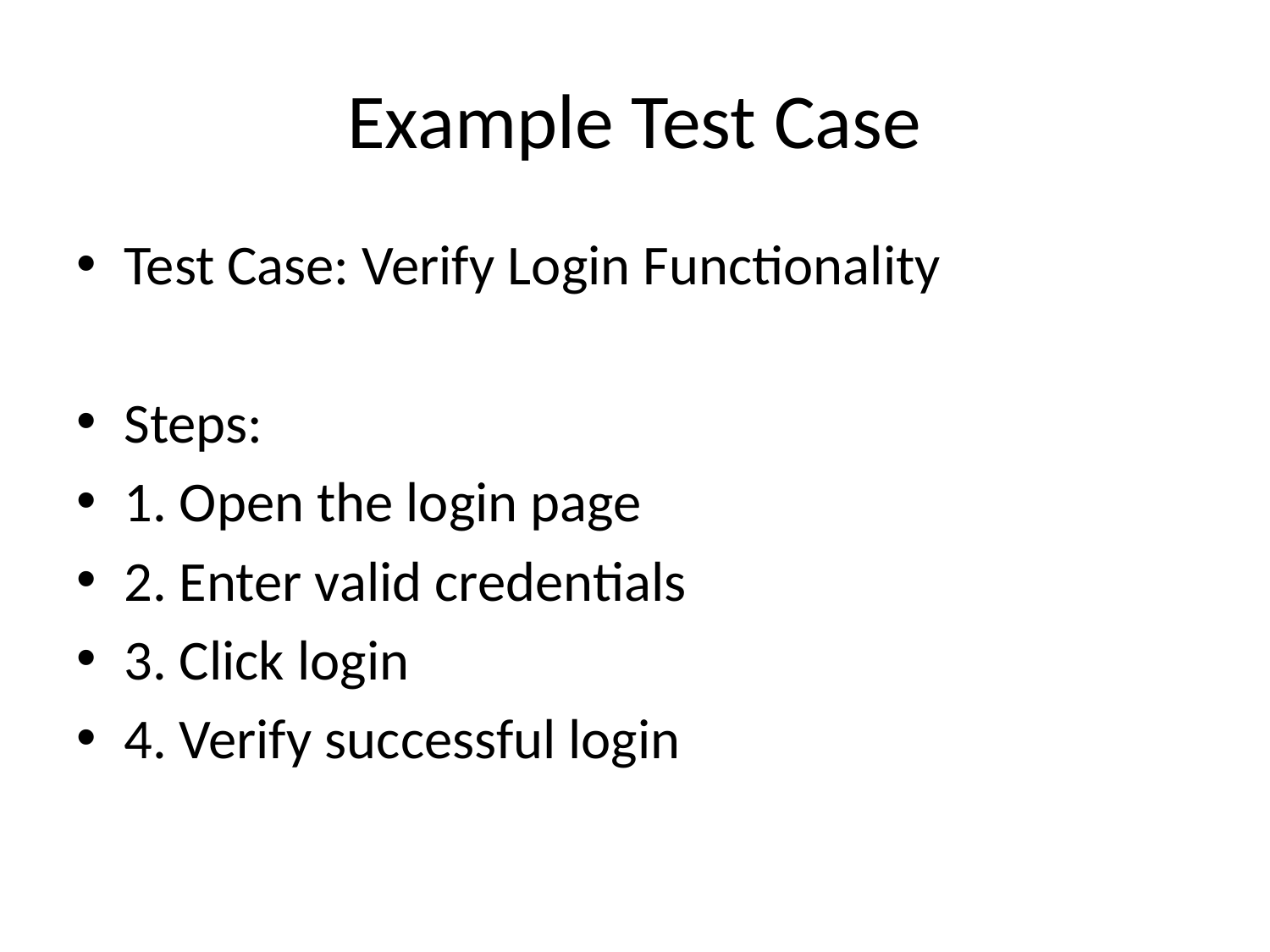

# Example Test Case
Test Case: Verify Login Functionality

Steps:
1. Open the login page
2. Enter valid credentials
3. Click login
4. Verify successful login